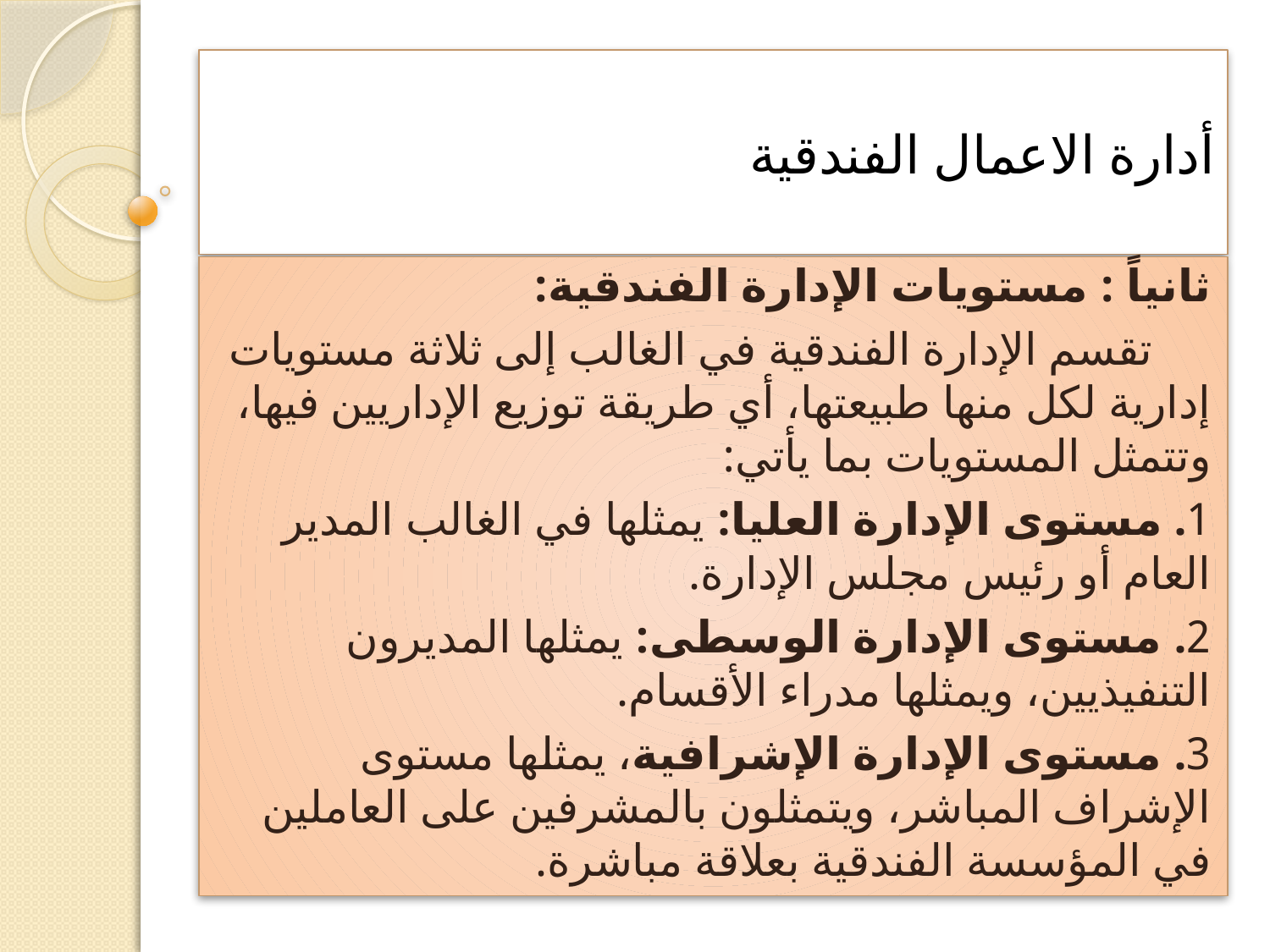

# أدارة الاعمال الفندقية
ثانياً : مستويات الإدارة الفندقية:
     تقسم الإدارة الفندقية في الغالب إلى ثلاثة مستويات إدارية لكل منها طبيعتها، أي طريقة توزيع الإداريين فيها، وتتمثل المستويات بما يأتي:
1. مستوى الإدارة العليا: يمثلها في الغالب المدير العام أو رئيس مجلس الإدارة.
2. مستوى الإدارة الوسطى: يمثلها المديرون التنفيذيين، ويمثلها مدراء الأقسام.
3. مستوى الإدارة الإشرافية، يمثلها مستوى الإشراف المباشر، ويتمثلون بالمشرفين على العاملين في المؤسسة الفندقية بعلاقة مباشرة.